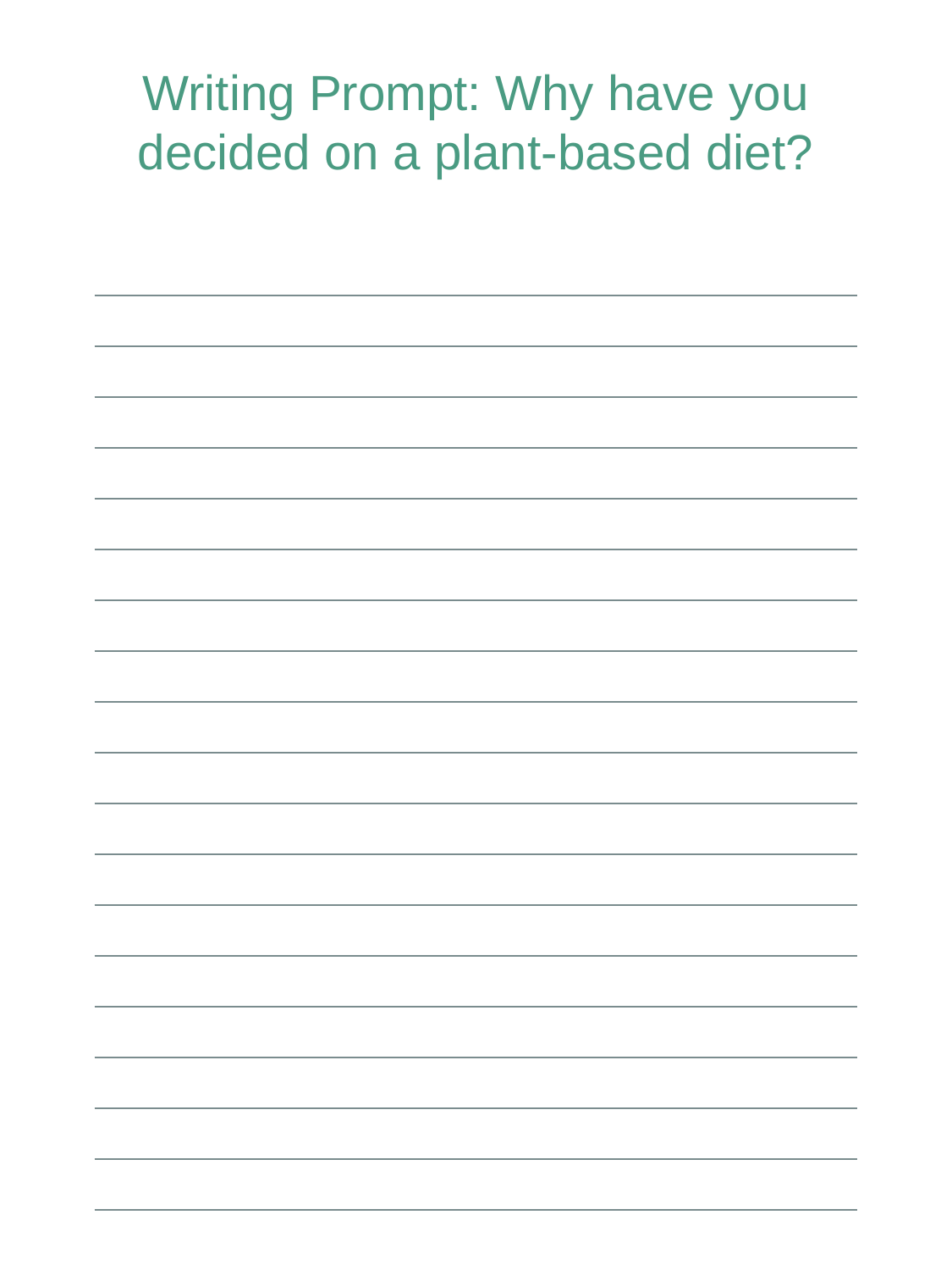

Writing Prompt: Why have you decided on a plant-based diet?
|  |
| --- |
|  |
|  |
|  |
|  |
|  |
|  |
|  |
|  |
|  |
|  |
|  |
|  |
|  |
|  |
|  |
|  |
|  |